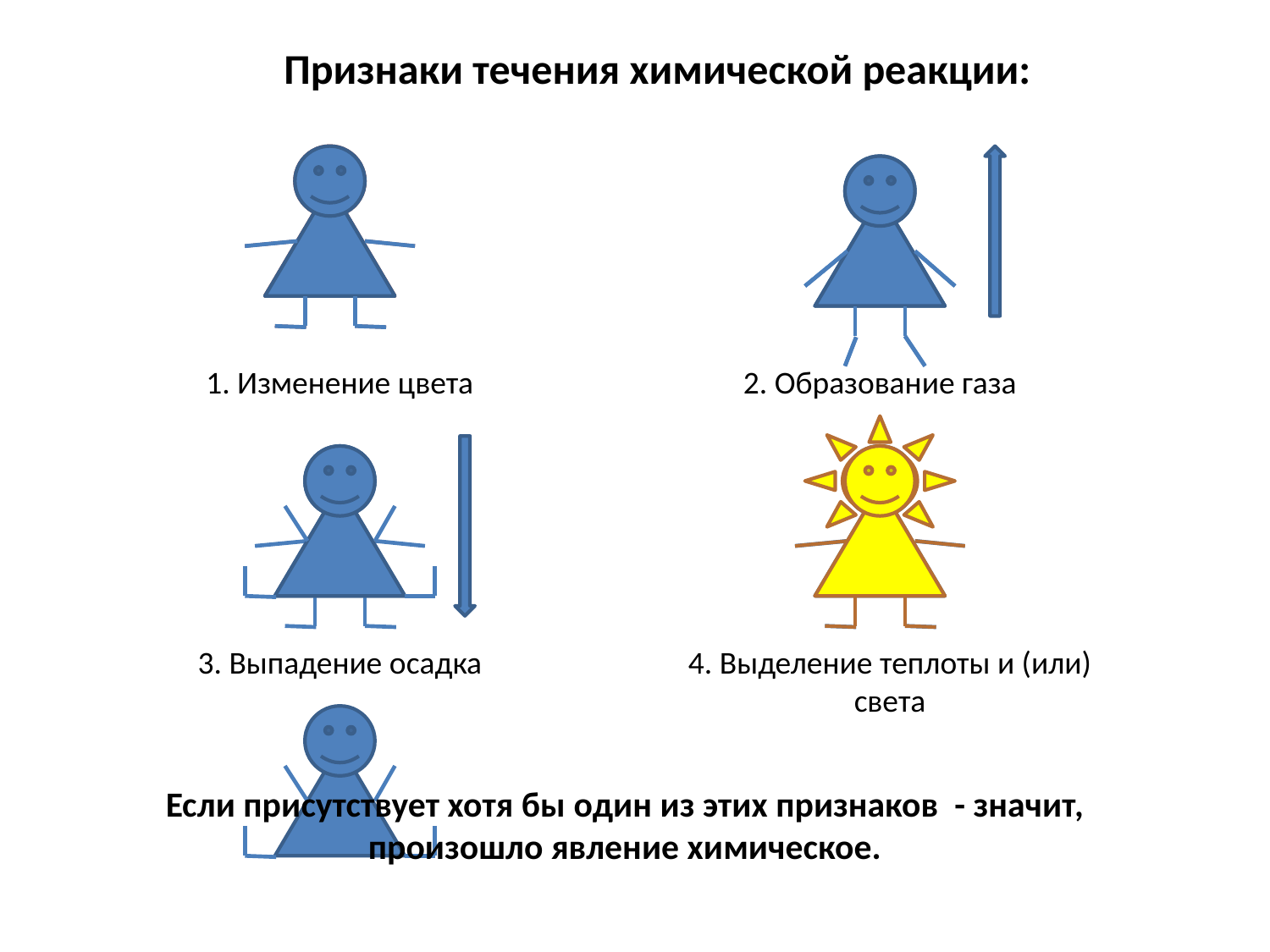

Признаки течения химической реакции:

1. Изменение цвета
2. Образование газа

3. Выпадение осадка
4. Выделение теплоты и (или) света

Если присутствует хотя бы один из этих признаков  - значит, произошло явление химическое.